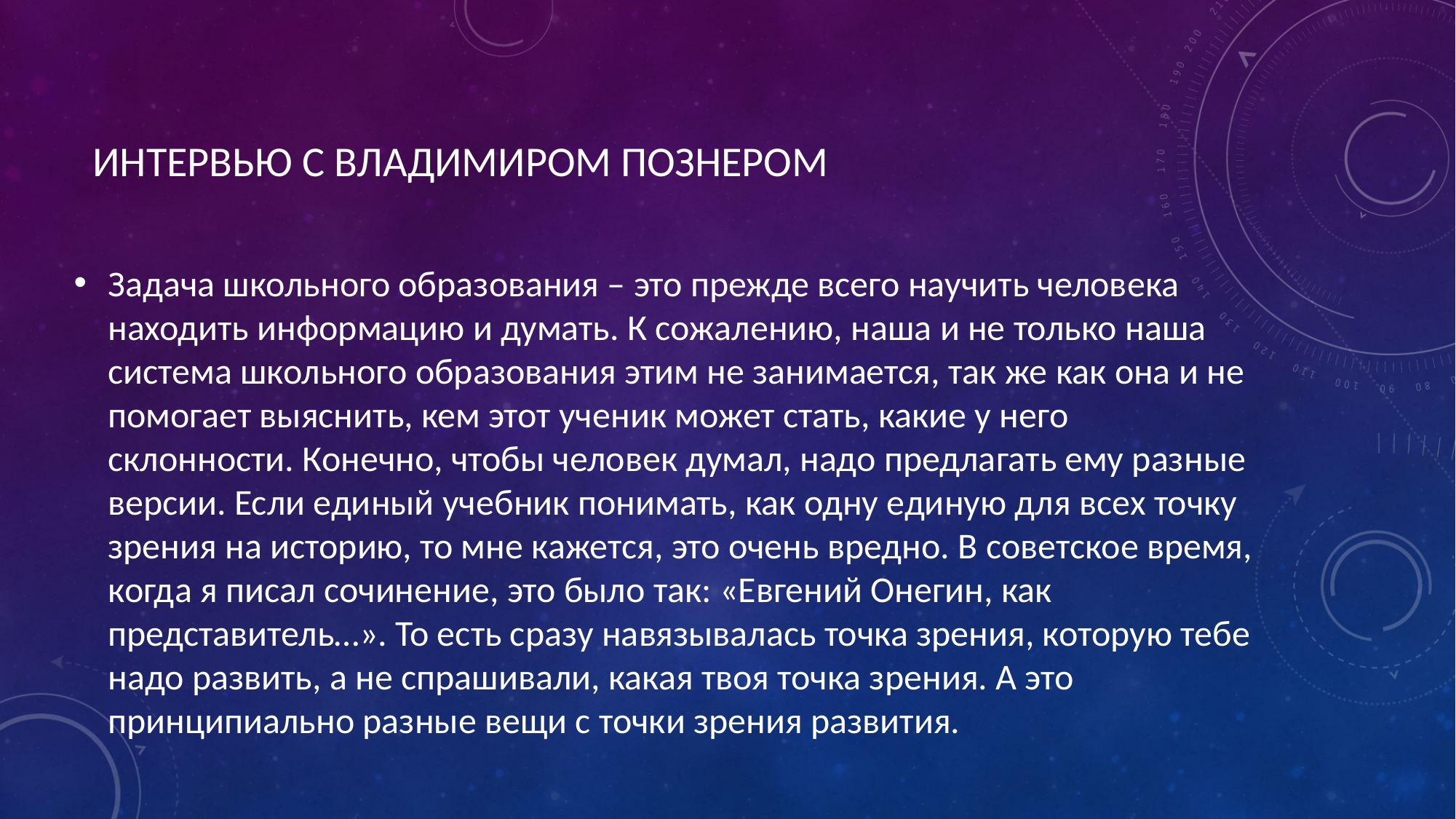

# иНТЕРВЬЮ С владимиром познером
Задача школьного образования – это прежде всего научить человека находить информацию и думать. К сожалению, наша и не только наша система школьного образования этим не занимается, так же как она и не помогает выяснить, кем этот ученик может стать, какие у него склонности. Конечно, чтобы человек думал, надо предлагать ему разные версии. Если единый учебник понимать, как одну единую для всех точку зрения на историю, то мне кажется, это очень вредно. В советское время, когда я писал сочинение, это было так: «Евгений Онегин, как представитель…». То есть сразу навязывалась точка зрения, которую тебе надо развить, а не спрашивали, какая твоя точка зрения. А это принципиально разные вещи с точки зрения развития.